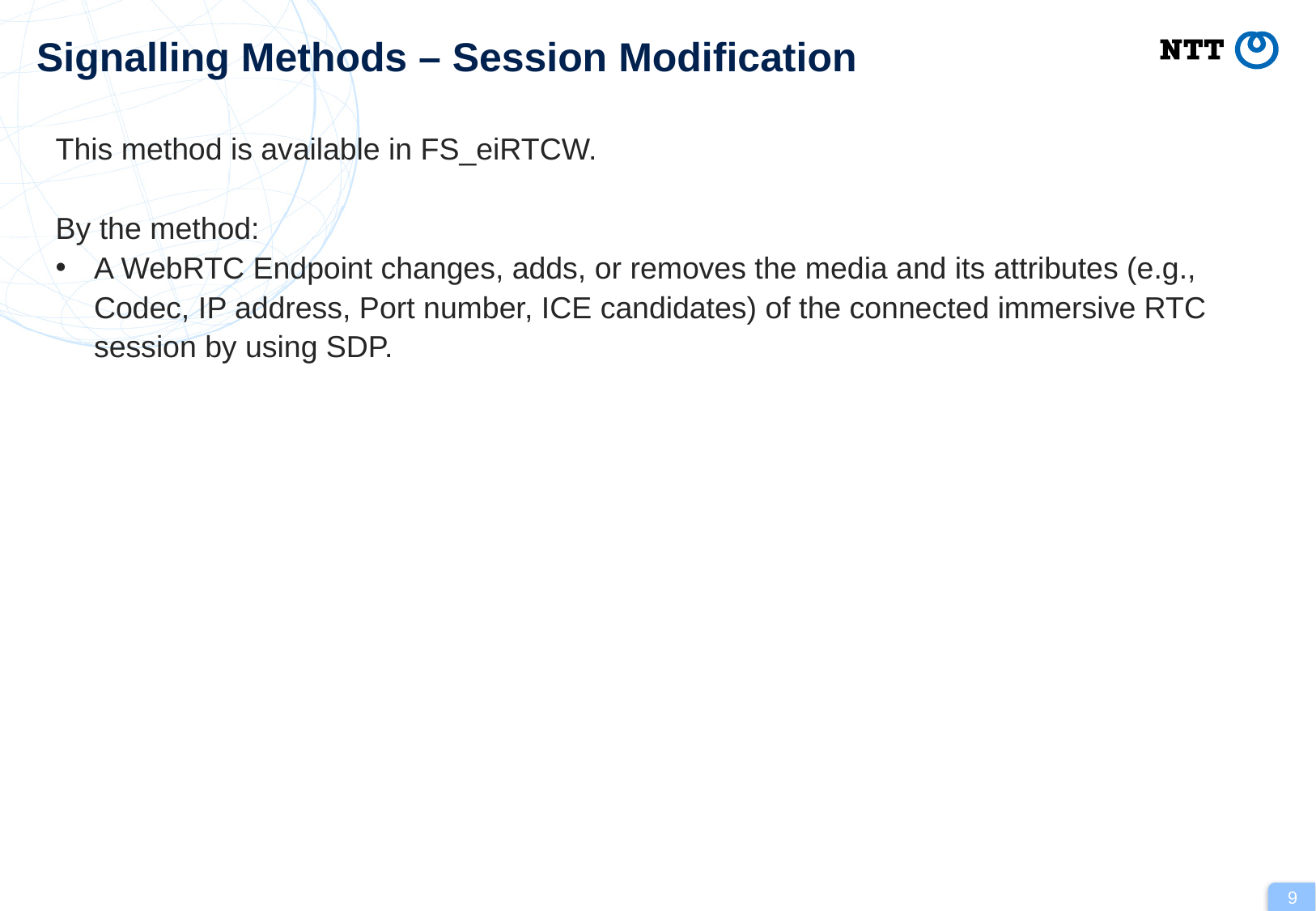

# Signalling Methods – Session Modification
This method is available in FS_eiRTCW.

By the method:
A WebRTC Endpoint changes, adds, or removes the media and its attributes (e.g., Codec, IP address, Port number, ICE candidates) of the connected immersive RTC session by using SDP.